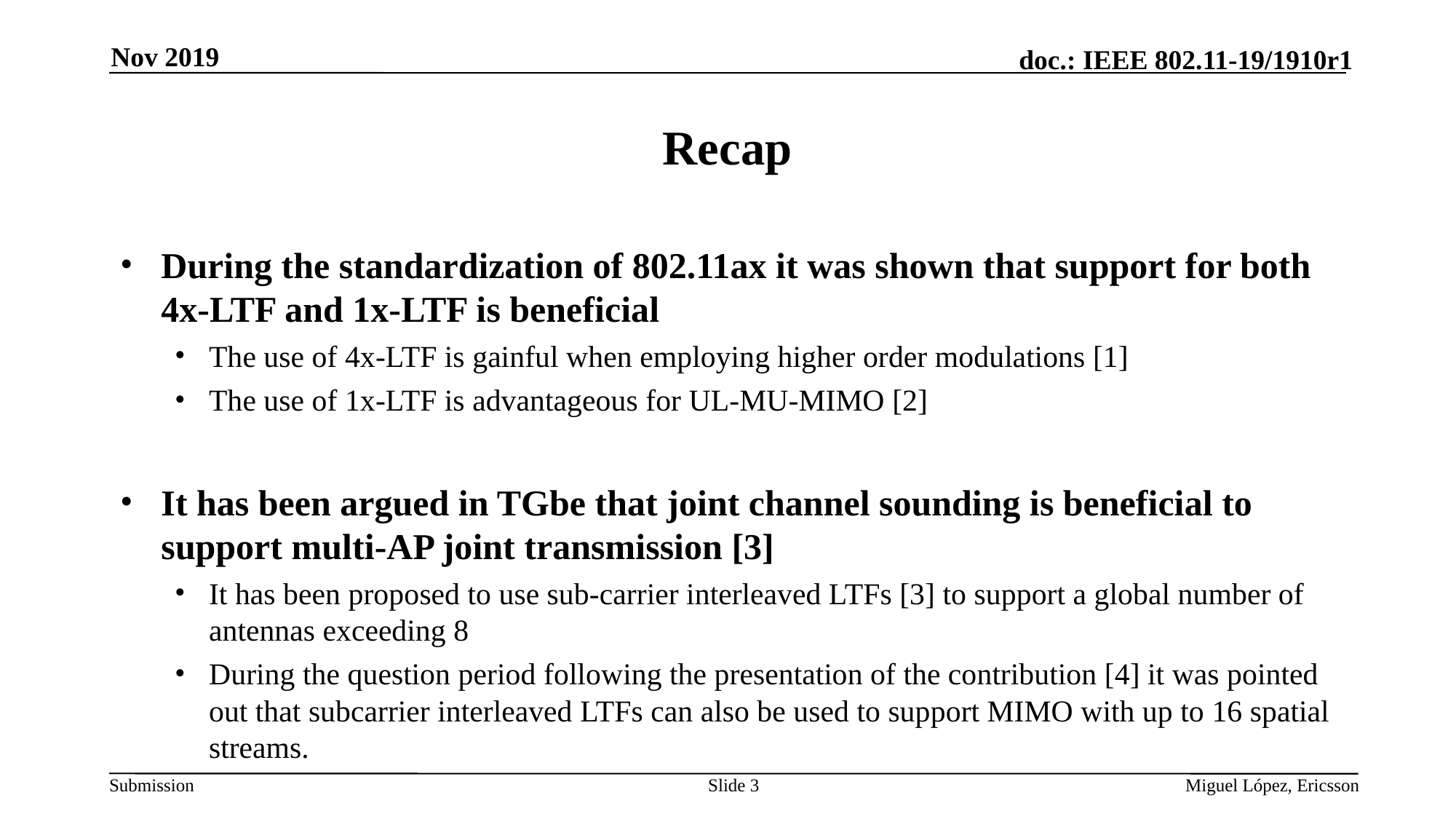

Nov 2019
# Recap
During the standardization of 802.11ax it was shown that support for both 4x-LTF and 1x-LTF is beneficial
The use of 4x-LTF is gainful when employing higher order modulations [1]
The use of 1x-LTF is advantageous for UL-MU-MIMO [2]

It has been argued in TGbe that joint channel sounding is beneficial to support multi-AP joint transmission [3]
It has been proposed to use sub-carrier interleaved LTFs [3] to support a global number of antennas exceeding 8
During the question period following the presentation of the contribution [4] it was pointed out that subcarrier interleaved LTFs can also be used to support MIMO with up to 16 spatial streams.
Slide 3
Miguel López, Ericsson